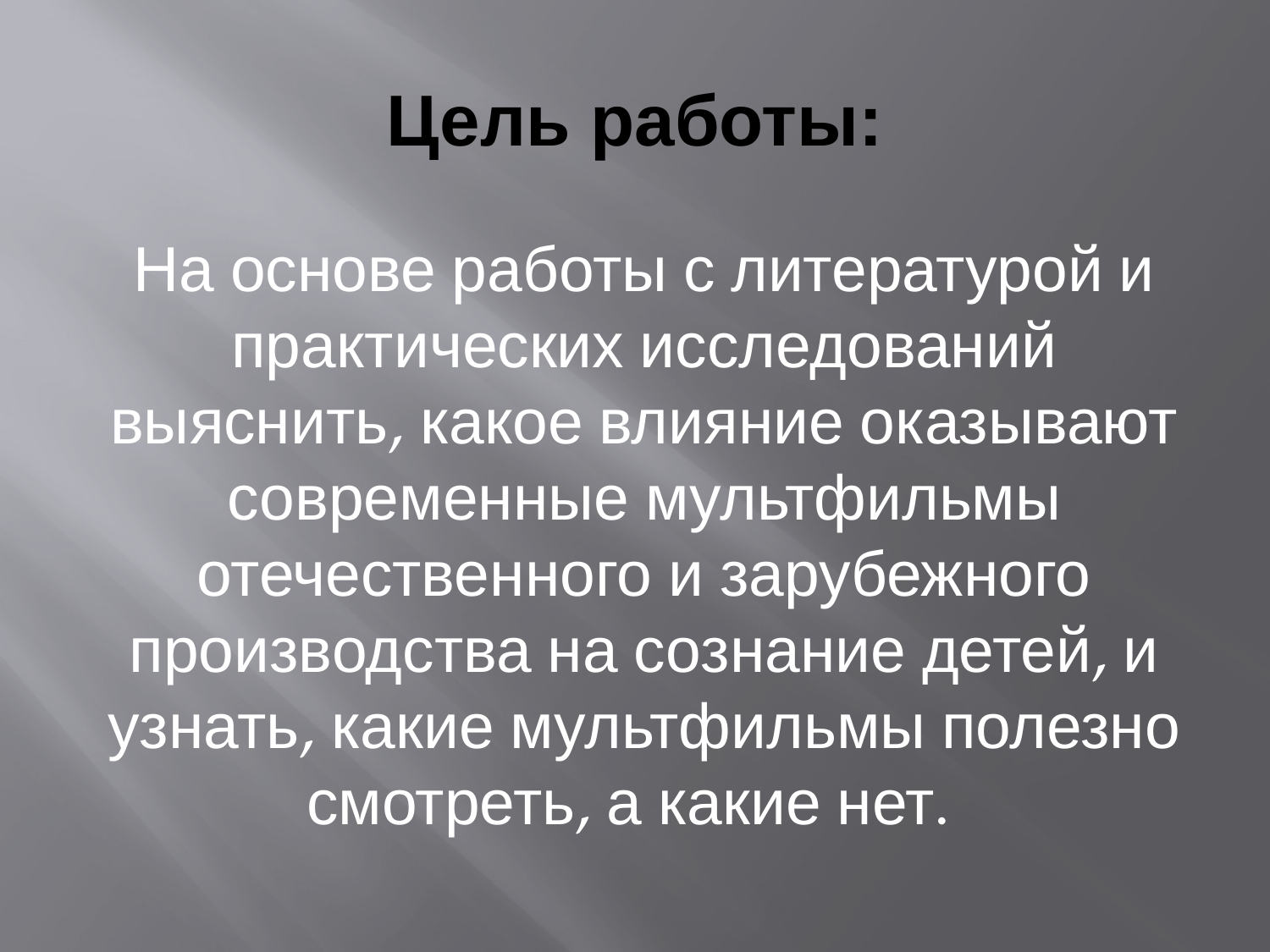

# Цель работы:
На основе работы с литературой и практических исследований выяснить, какое влияние оказывают современные мультфильмы отечественного и зарубежного производства на сознание детей, и узнать, какие мультфильмы полезно смотреть, а какие нет.